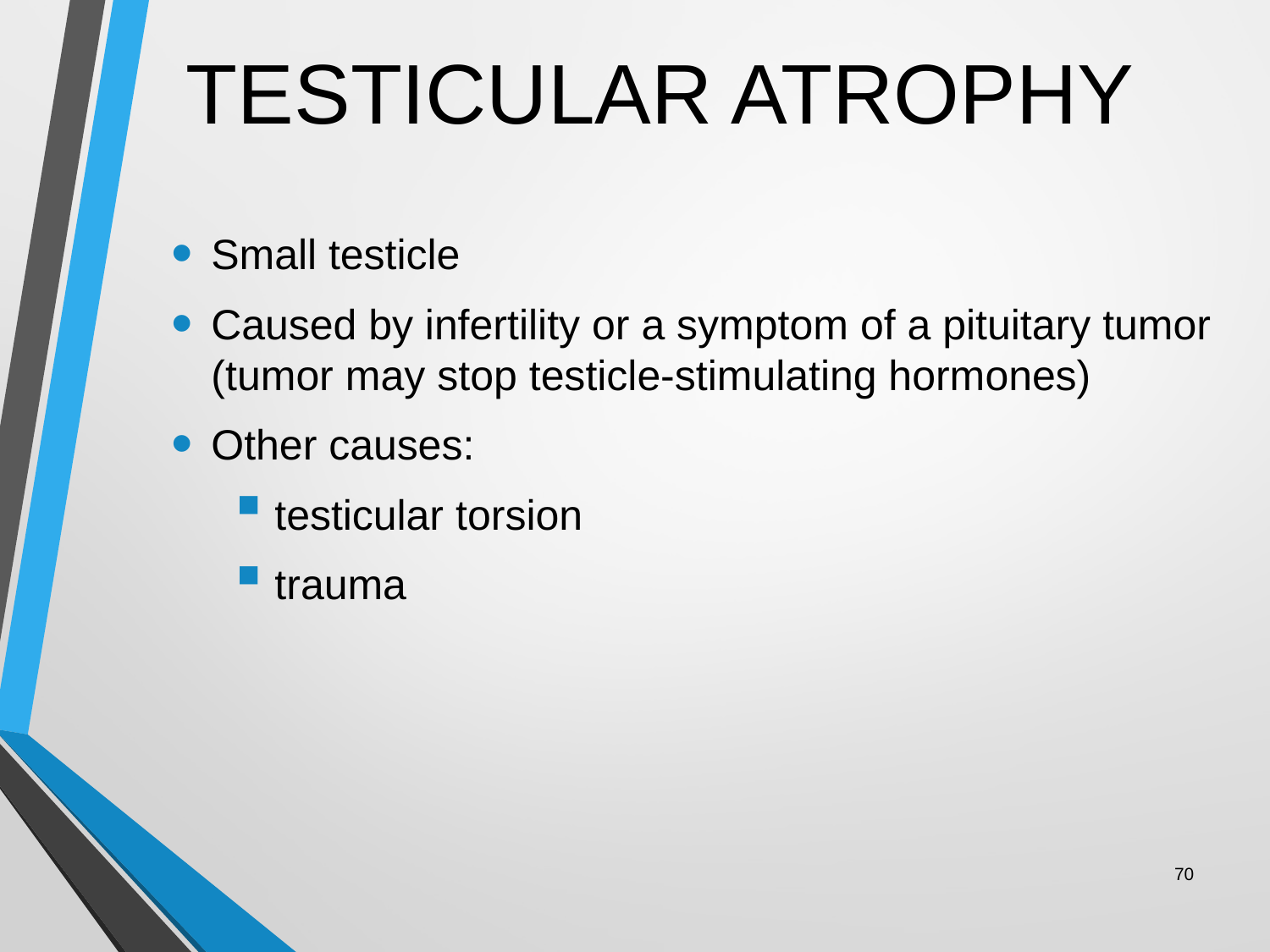

# TESTICULAR ATROPHY
Small testicle
Caused by infertility or a symptom of a pituitary tumor (tumor may stop testicle-stimulating hormones)
Other causes:
testicular torsion
trauma
70